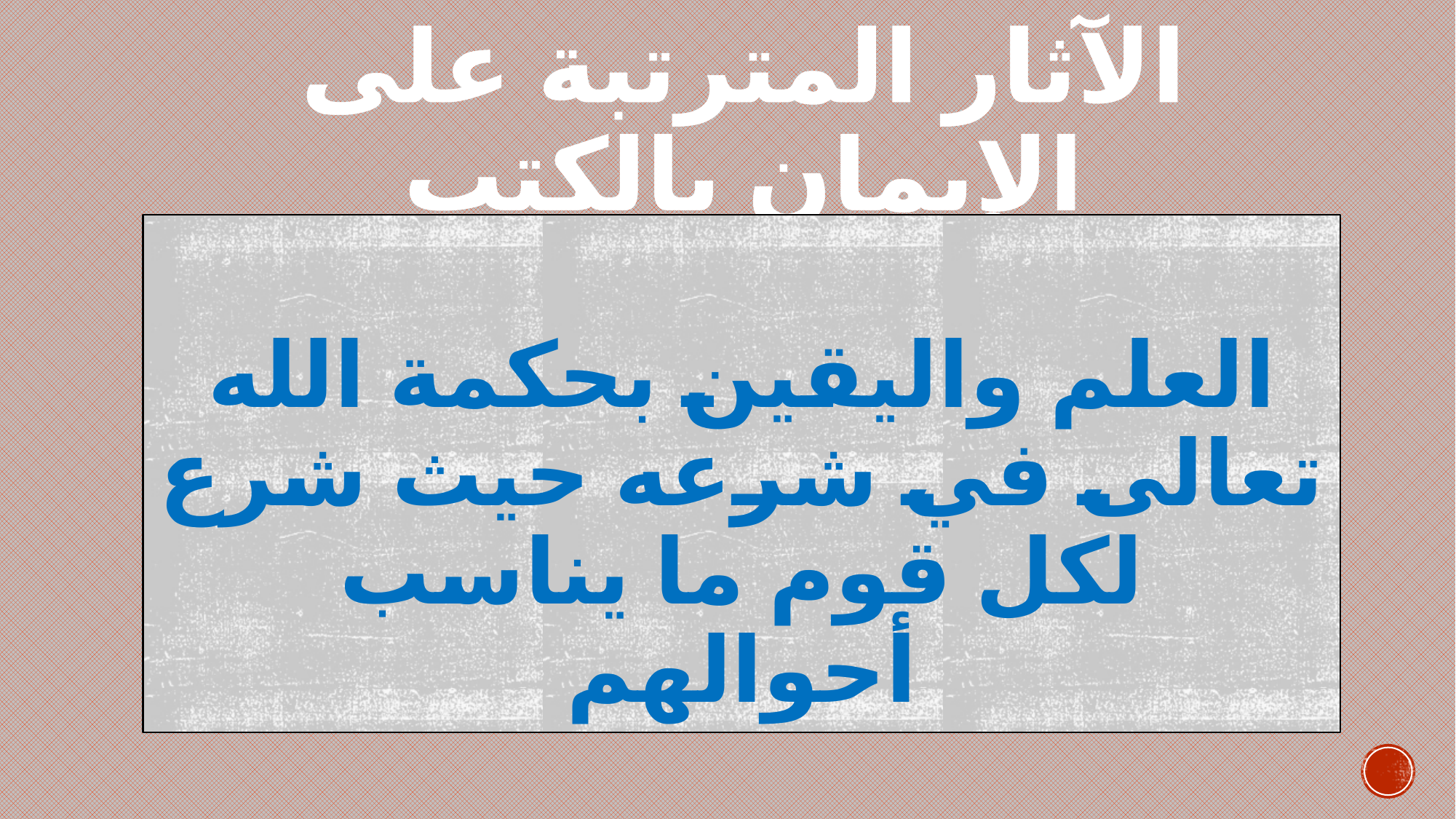

# الآثار المترتبة على الإيمان بالكتب

العلم واليقين بحكمة الله تعالى في شرعه حيث شرع لكل قوم ما يناسب أحوالهم